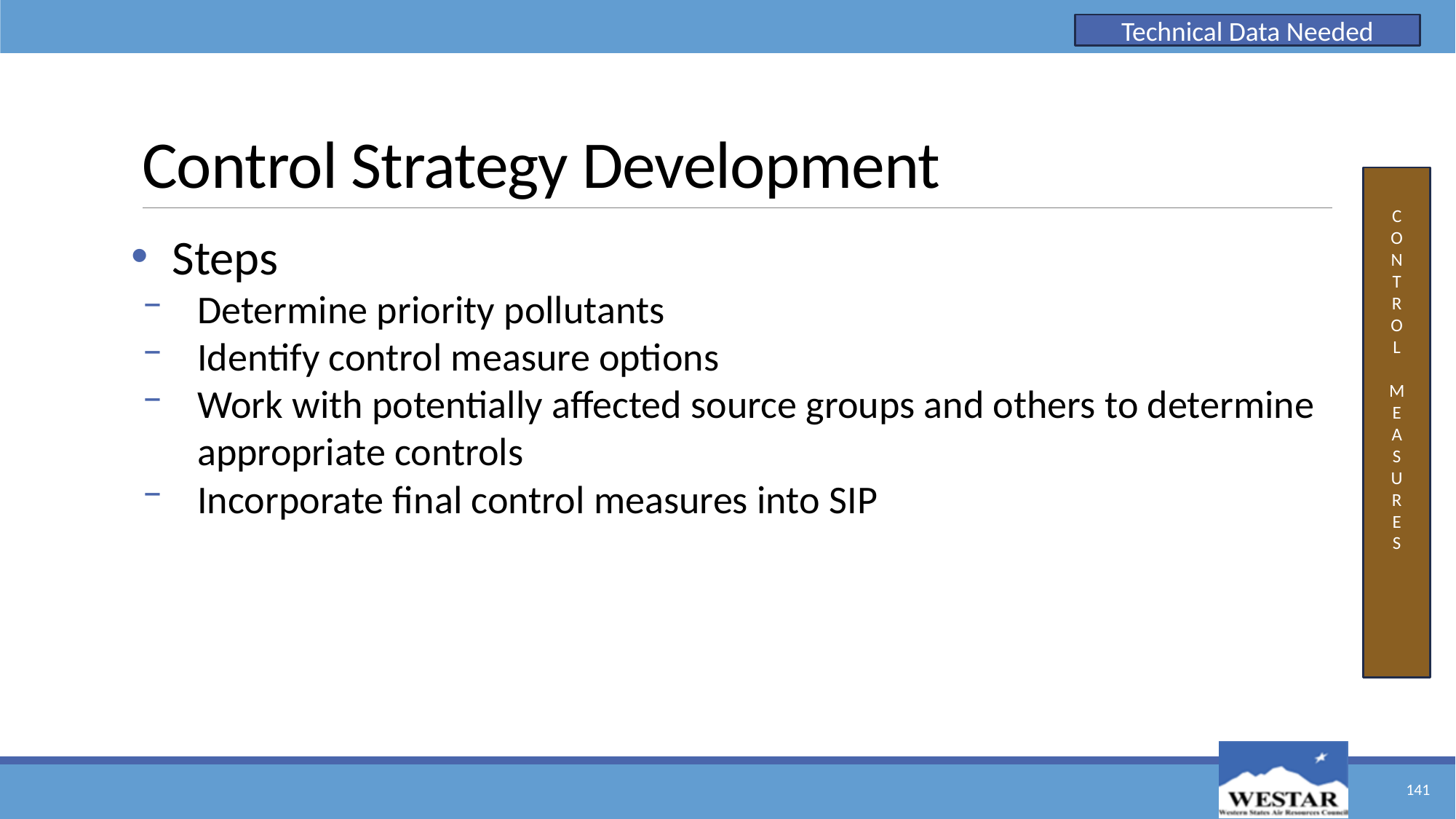

Technical Data Needed
# Control Strategy Development
C
O
N
T
R
O
L

M
E
A
S
U
R
E
S

Steps
Determine priority pollutants
Identify control measure options
Work with potentially affected source groups and others to determine appropriate controls
Incorporate final control measures into SIP

141